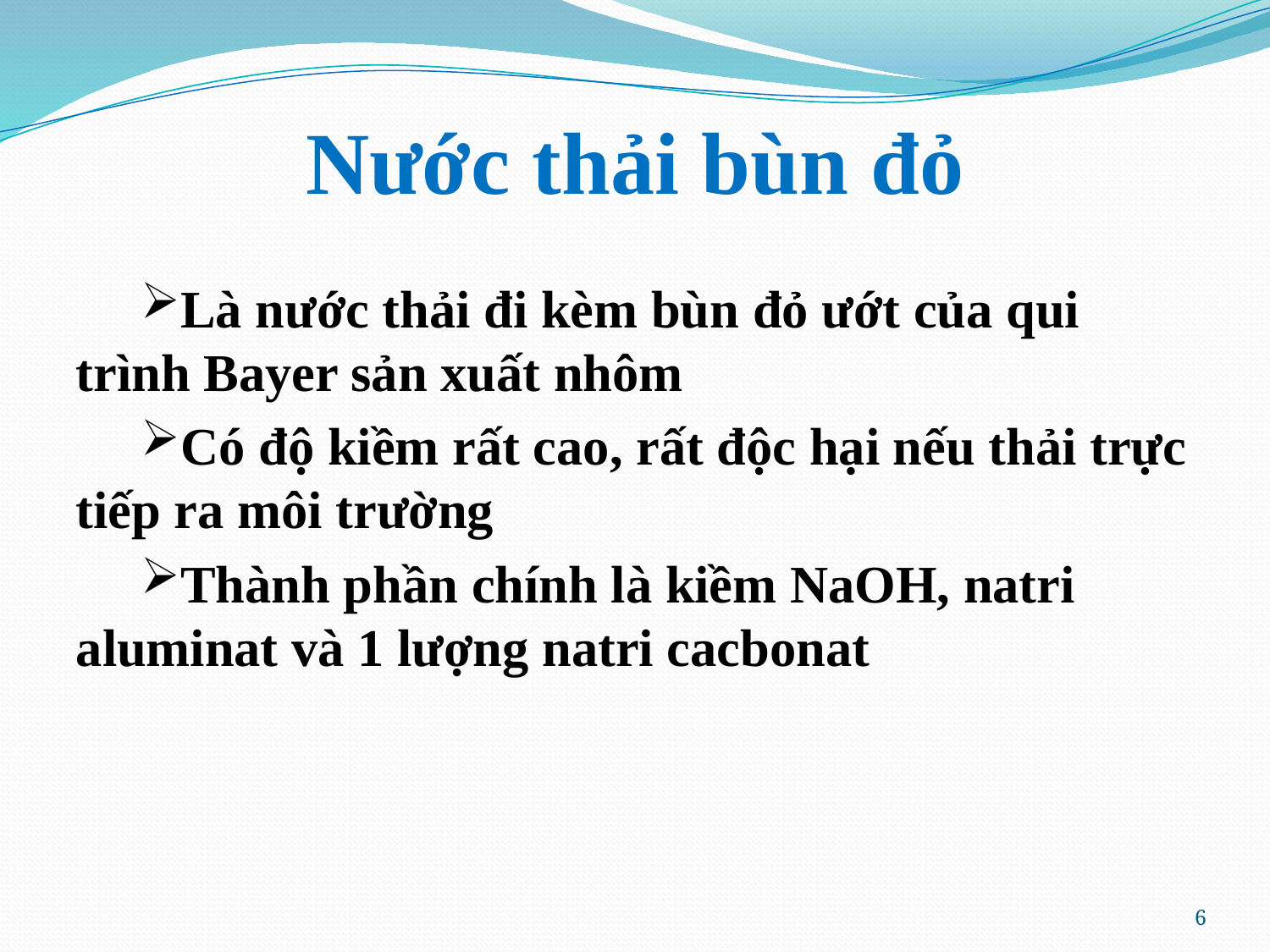

# Nước thải bùn đỏ
Là nước thải đi kèm bùn đỏ ướt của qui trình Bayer sản xuất nhôm
Có độ kiềm rất cao, rất độc hại nếu thải trực tiếp ra môi trường
Thành phần chính là kiềm NaOH, natri aluminat và 1 lượng natri cacbonat
6